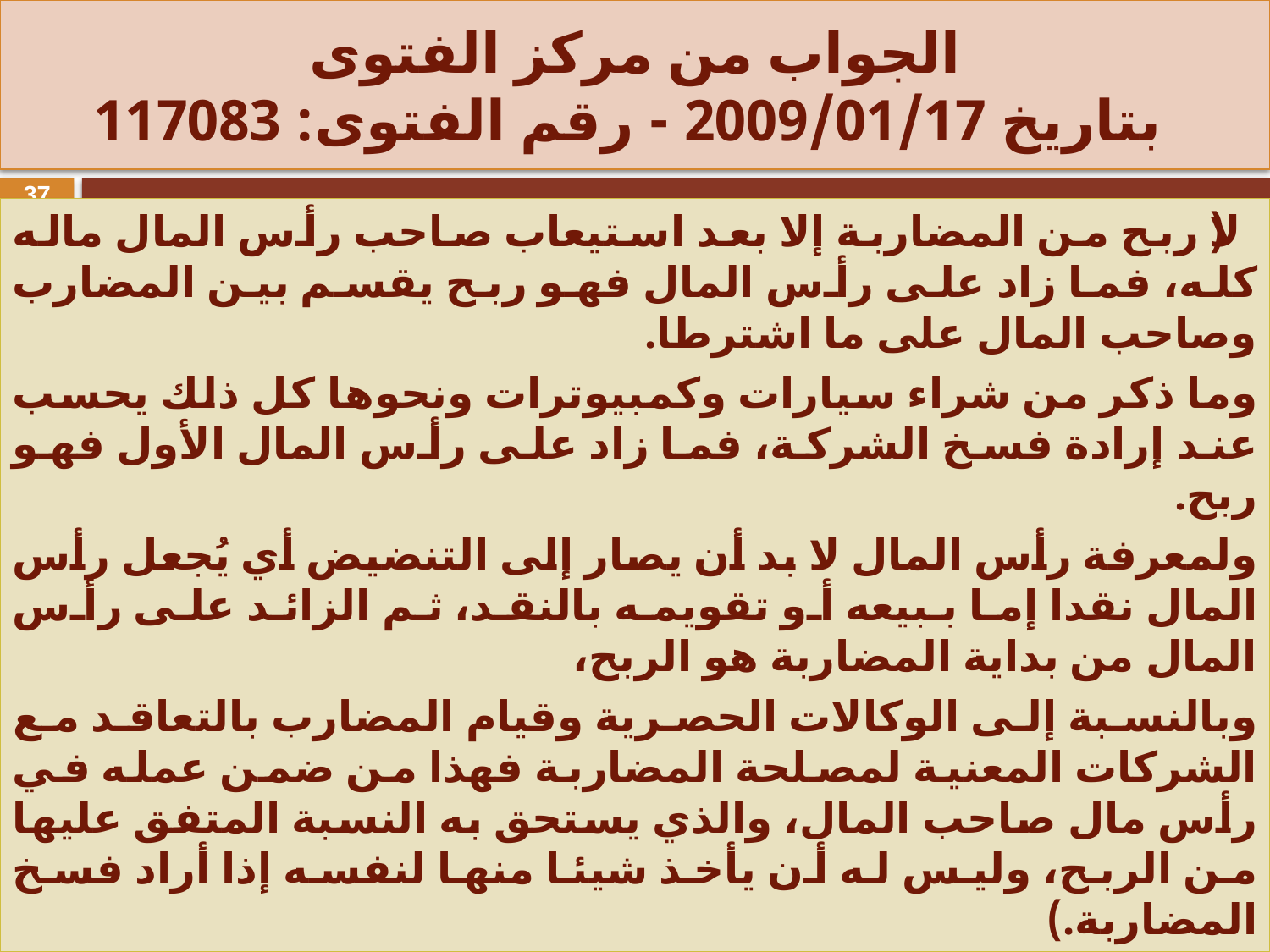

# الجواب من مركز الفتوى بتاريخ 2009/01/17 - رقم الفتوى: 117083
37
(لا ربح من المضاربة إلا بعد استيعاب صاحب رأس المال ماله كله، فما زاد على رأس المال فهو ربح يقسم بين المضارب وصاحب المال على ما اشترطا.
وما ذكر من شراء سيارات وكمبيوترات ونحوها كل ذلك يحسب عند إرادة فسخ الشركة، فما زاد على رأس المال الأول فهو ربح.
ولمعرفة رأس المال لا بد أن يصار إلى التنضيض أي يُجعل رأس المال نقدا إما ببيعه أو تقويمه بالنقد، ثم الزائد على رأس المال من بداية المضاربة هو الربح،
وبالنسبة إلى الوكالات الحصرية وقيام المضارب بالتعاقد مع الشركات المعنية لمصلحة المضاربة فهذا من ضمن عمله في رأس مال صاحب المال، والذي يستحق به النسبة المتفق عليها من الربح، وليس له أن يأخذ شيئا منها لنفسه إذا أراد فسخ المضاربة.)
المادة العلمية - دورة إعداد مستشاري التحكيم في المالية الإسلامية - محمد علي بحروني